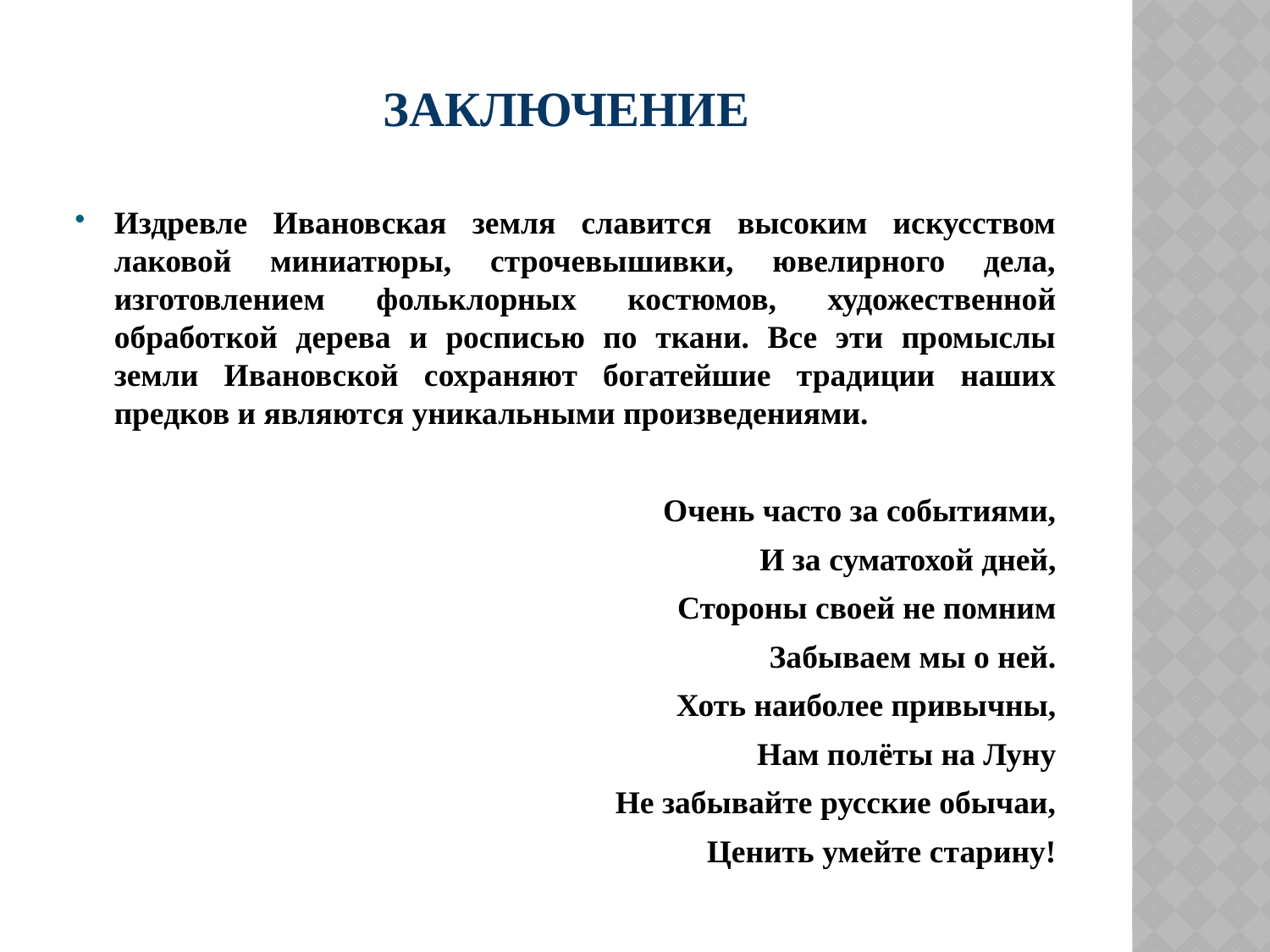

# заключение
Издревле Ивановская земля славится высоким искусством лаковой миниатюры, строчевышивки, ювелирного дела, изготовлением фольклорных костюмов, художественной обработкой дерева и росписью по ткани. Все эти промыслы земли Ивановской сохраняют богатейшие традиции наших предков и являются уникальными произведениями.

     Очень часто за событиями,
И за суматохой дней,
Стороны своей не помним
Забываем мы о ней.
Хоть наиболее привычны,
Нам полёты на Луну
Не забывайте русские обычаи,
Ценить умейте старину!